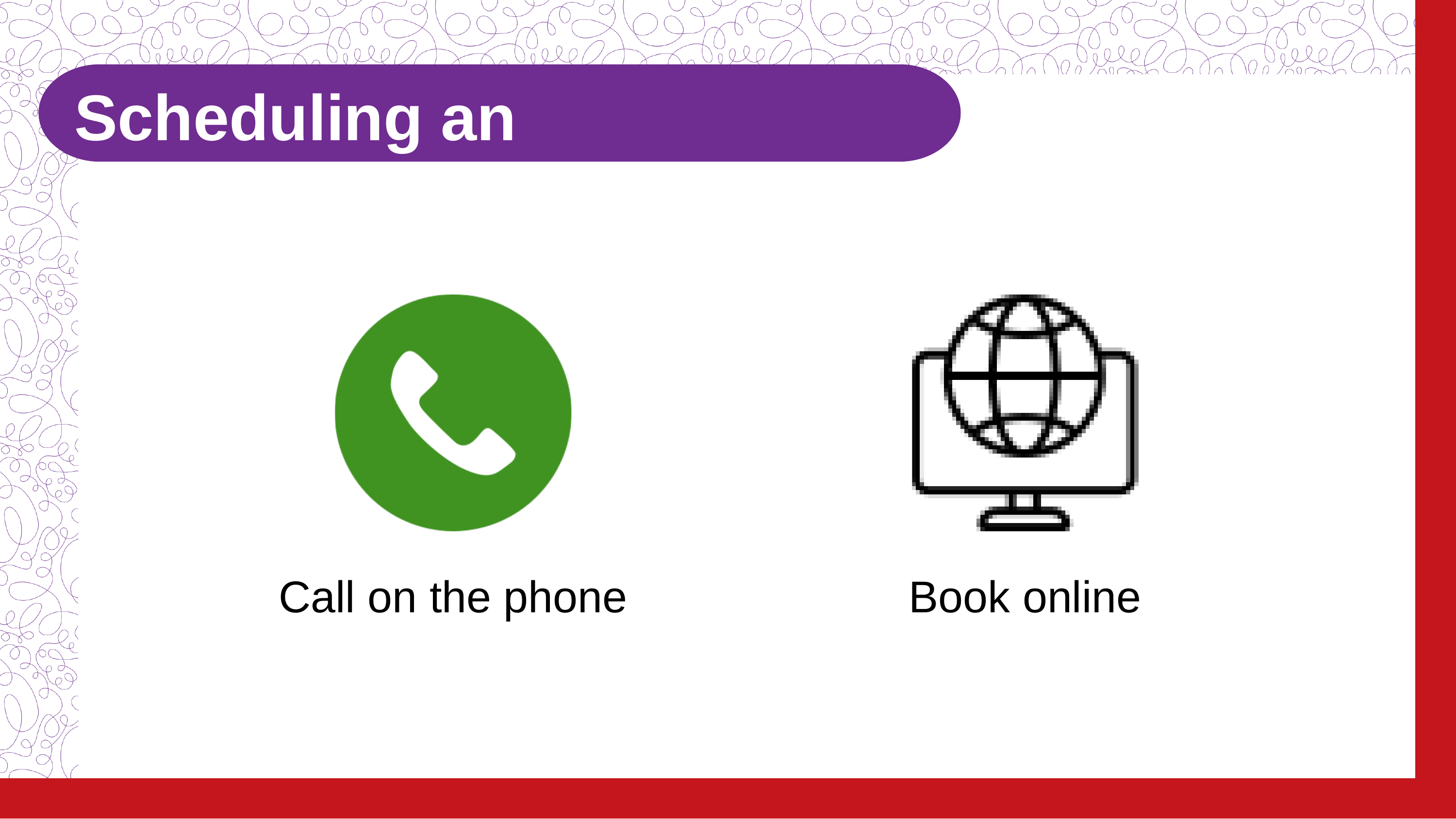

Scheduling an Appointment

Call on the phone
Book online